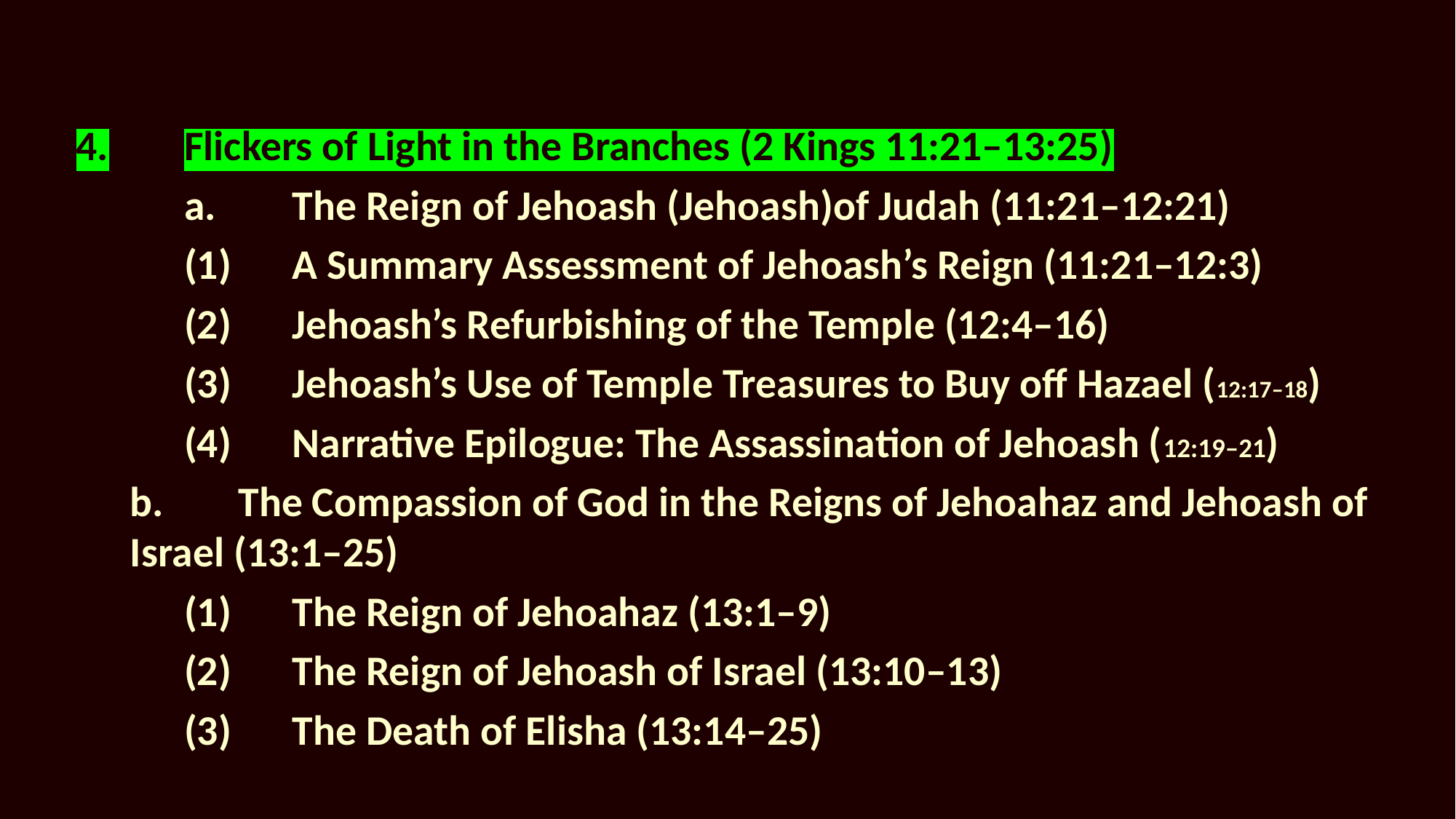

4.	Flickers of Light in the Branches (2 Kings 11:21–13:25)
	a.	The Reign of Jehoash (Jehoash)of Judah (11:21–12:21)
		(1)	A Summary Assessment of Jehoash’s Reign (11:21–12:3)
		(2)	Jehoash’s Refurbishing of the Temple (12:4–16)
		(3)	Jehoash’s Use of Temple Treasures to Buy off Hazael (12:17–18)
		(4)	Narrative Epilogue: The Assassination of Jehoash (12:19–21)
b.	The Compassion of God in the Reigns of Jehoahaz and Jehoash of Israel (13:1–25)
		(1)	The Reign of Jehoahaz (13:1–9)
		(2)	The Reign of Jehoash of Israel (13:10–13)
		(3)	The Death of Elisha (13:14–25)